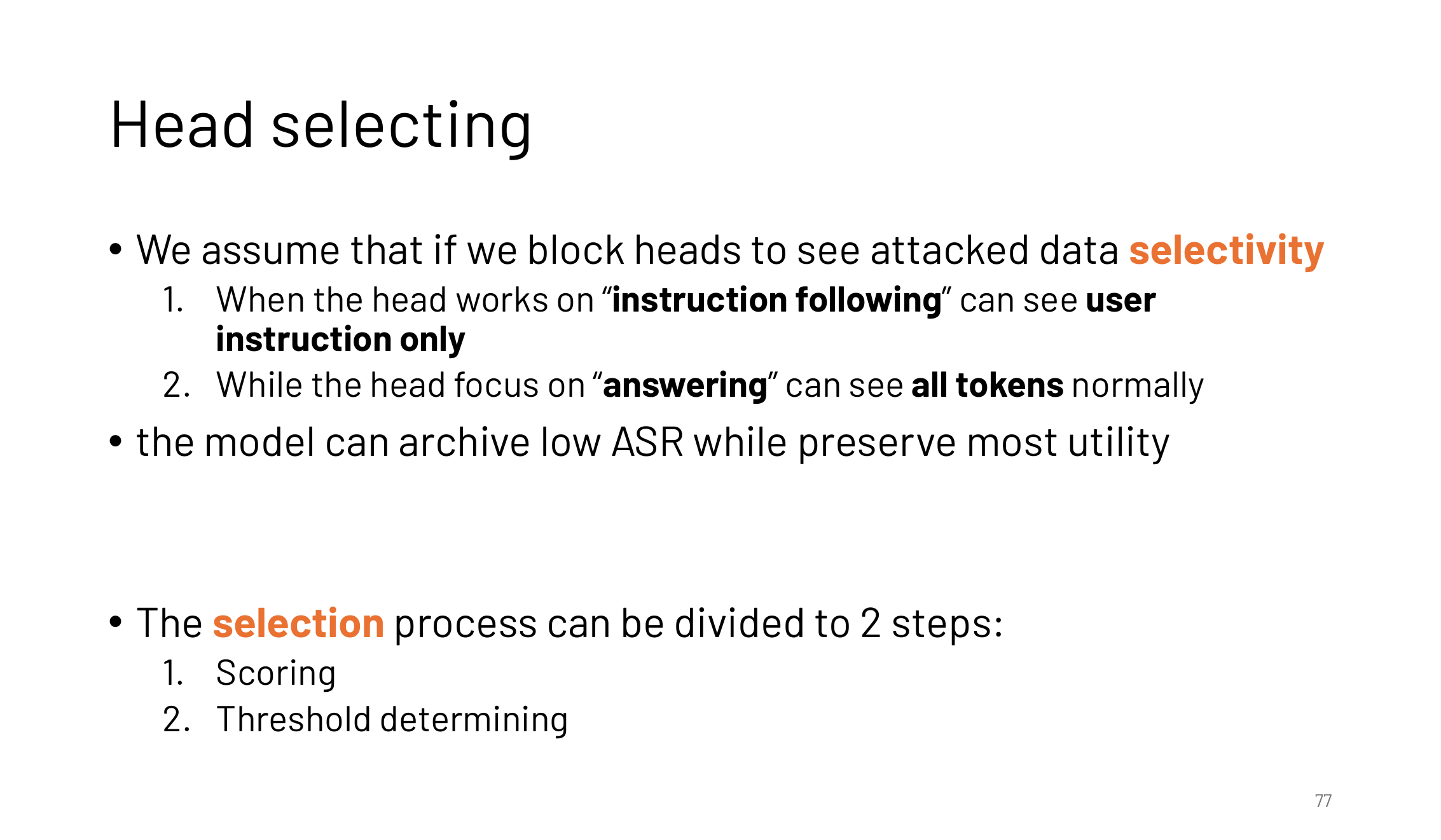

# Head selecting
We assume that if we block heads to see attacked data selectivity
When the head works on “instruction following” can see user instruction only
While the head focus on “answering” can see all tokens normally
the model can archive low ASR while preserve most utility

The selection process can be divided to 2 steps:
Scoring
Threshold determining

77